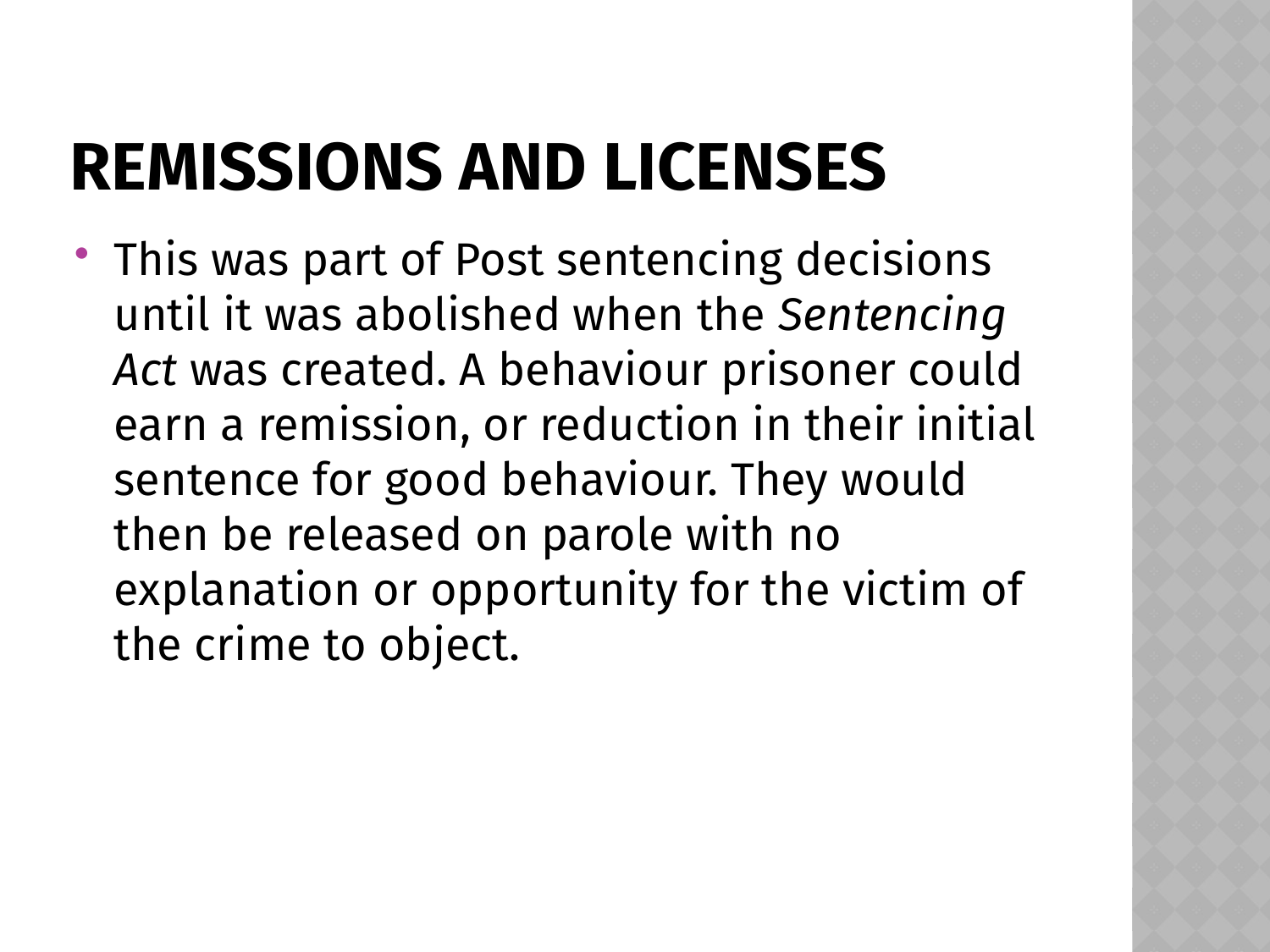

# Remissions and licenses
This was part of Post sentencing decisions until it was abolished when the Sentencing Act was created. A behaviour prisoner could earn a remission, or reduction in their initial sentence for good behaviour. They would then be released on parole with no explanation or opportunity for the victim of the crime to object.